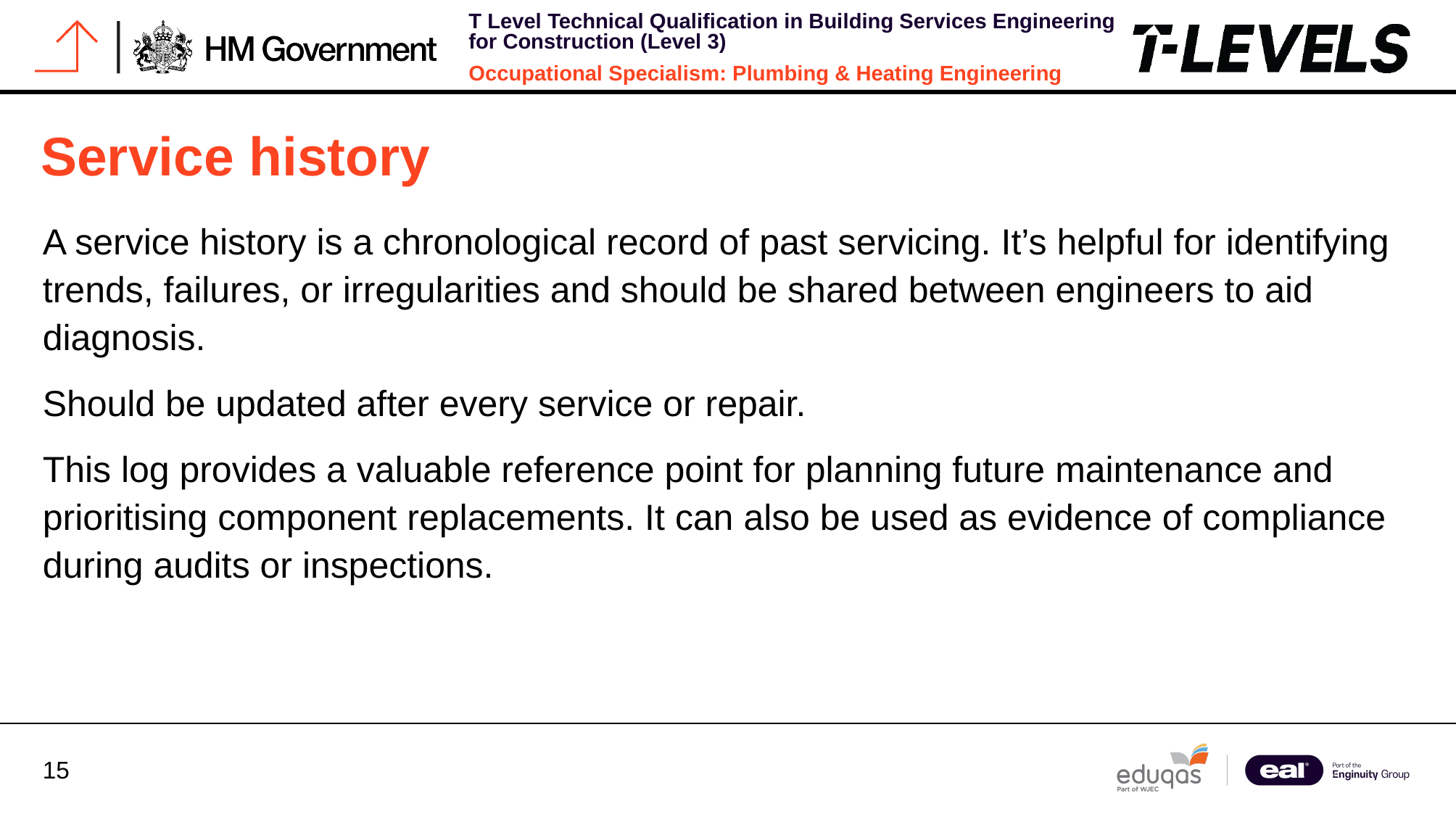

# Service history
A service history is a chronological record of past servicing. It’s helpful for identifying trends, failures, or irregularities and should be shared between engineers to aid diagnosis.
Should be updated after every service or repair.
This log provides a valuable reference point for planning future maintenance and prioritising component replacements. It can also be used as evidence of compliance during audits or inspections.